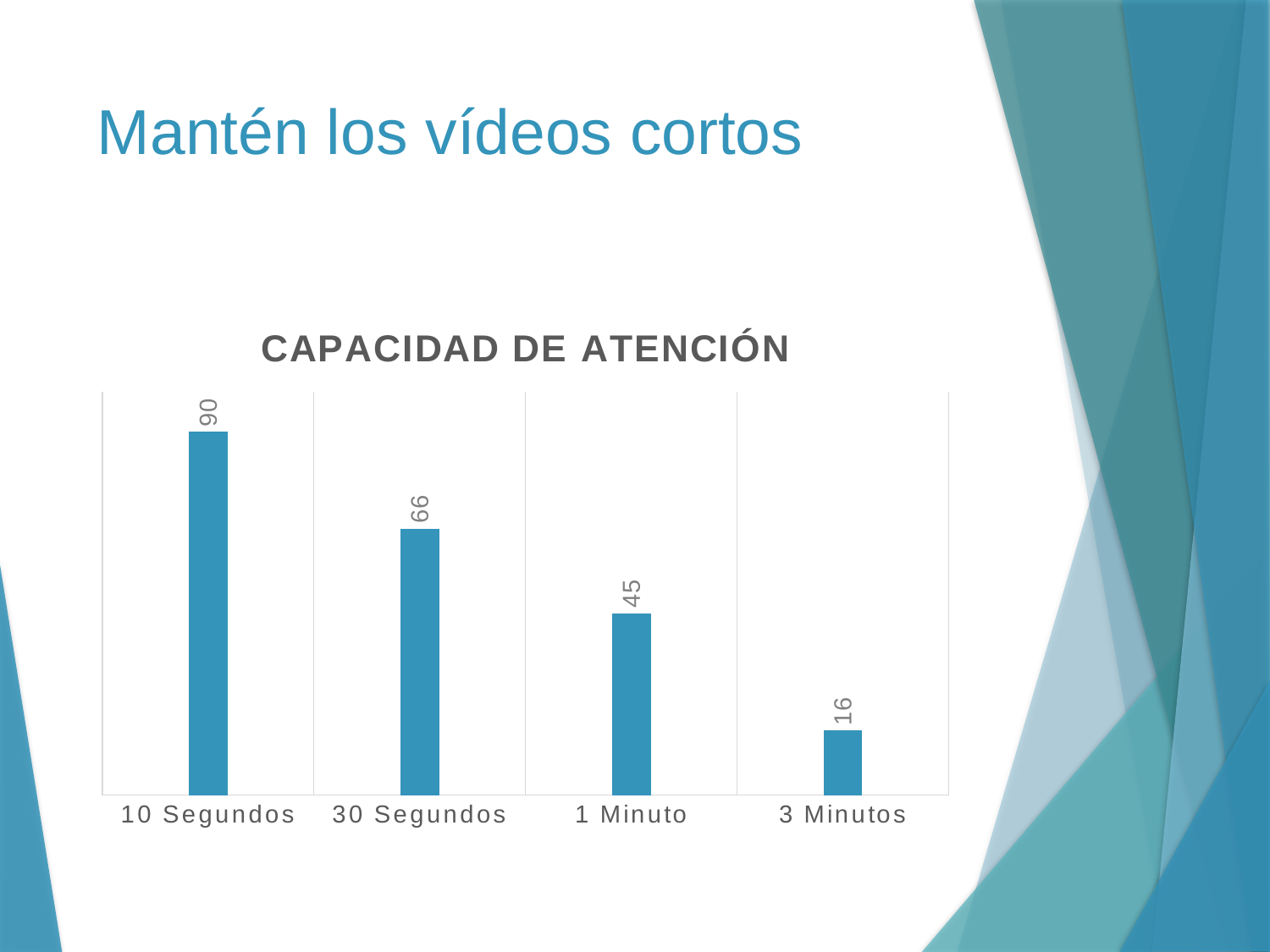

# Mantén los vídeos cortos

### Chart: CAPACIDAD DE ATENCIÓN

| Category | Capacidad de Atención |
|---|---|
| 10 Segundos | 90.0 |
| 30 Segundos | 66.0 |
| 1 Minuto | 45.0 |
| 3 Minutos | 16.0 |